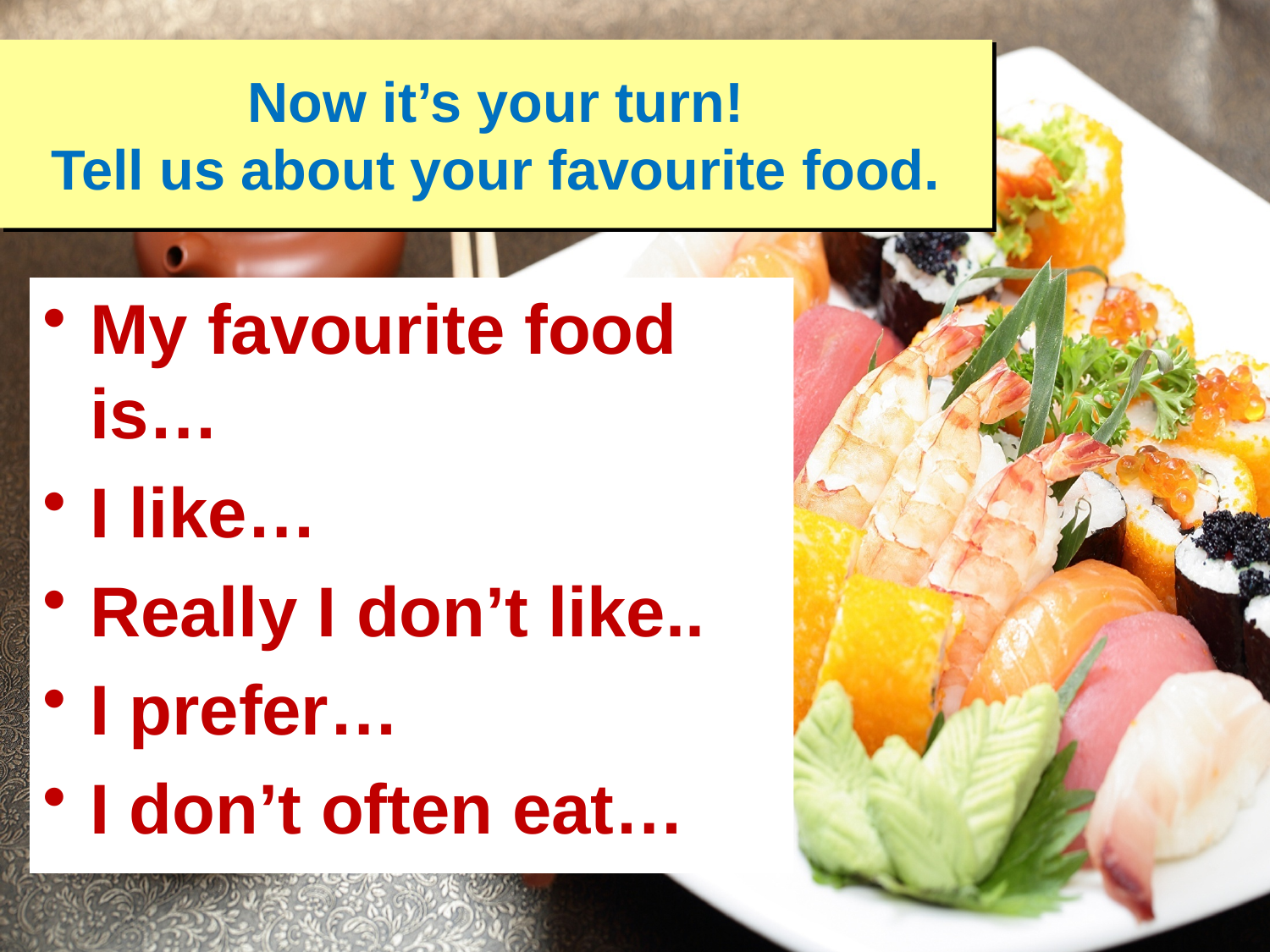

# Now it’s your turn! Tell us about your favourite food.
My favourite food is…
I like…
Really I don’t like..
I prefer…
I don’t often eat…